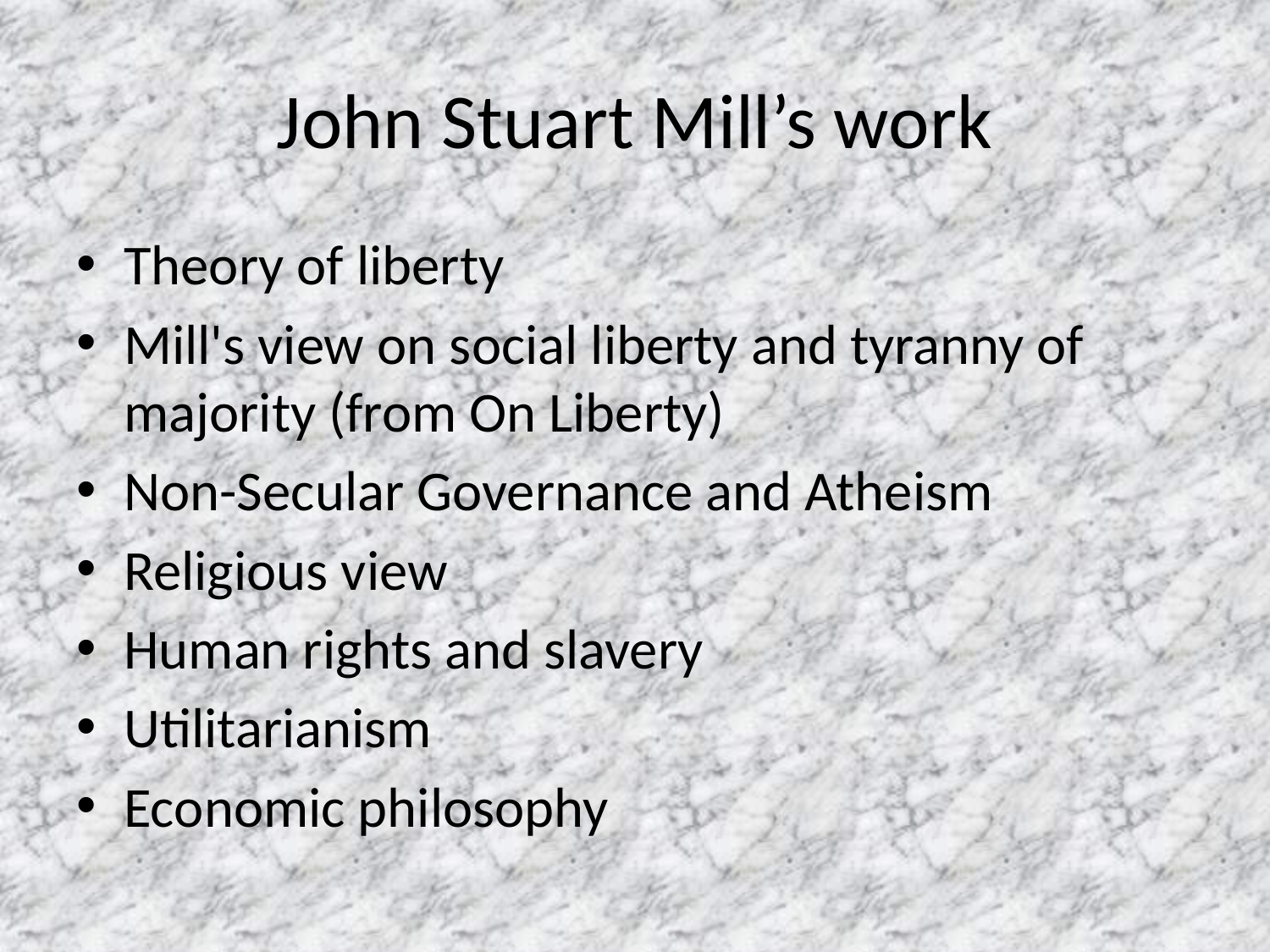

# John Stuart Mill’s work
Theory of liberty
Mill's view on social liberty and tyranny of majority (from On Liberty)
Non-Secular Governance and Atheism
Religious view
Human rights and slavery
Utilitarianism
Economic philosophy